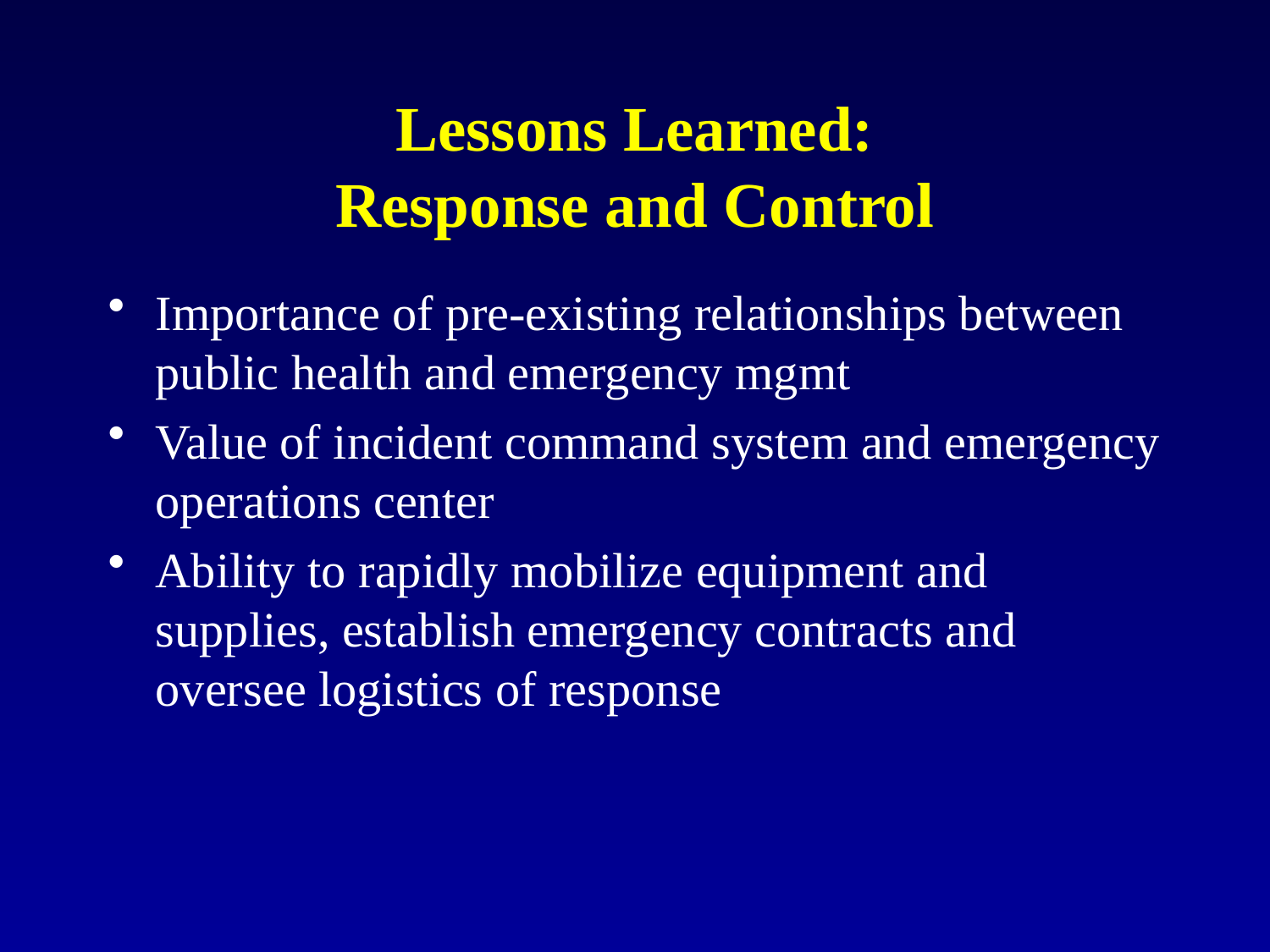

# Lessons Learned: Response and Control
Importance of pre-existing relationships between public health and emergency mgmt
Value of incident command system and emergency operations center
Ability to rapidly mobilize equipment and supplies, establish emergency contracts and oversee logistics of response